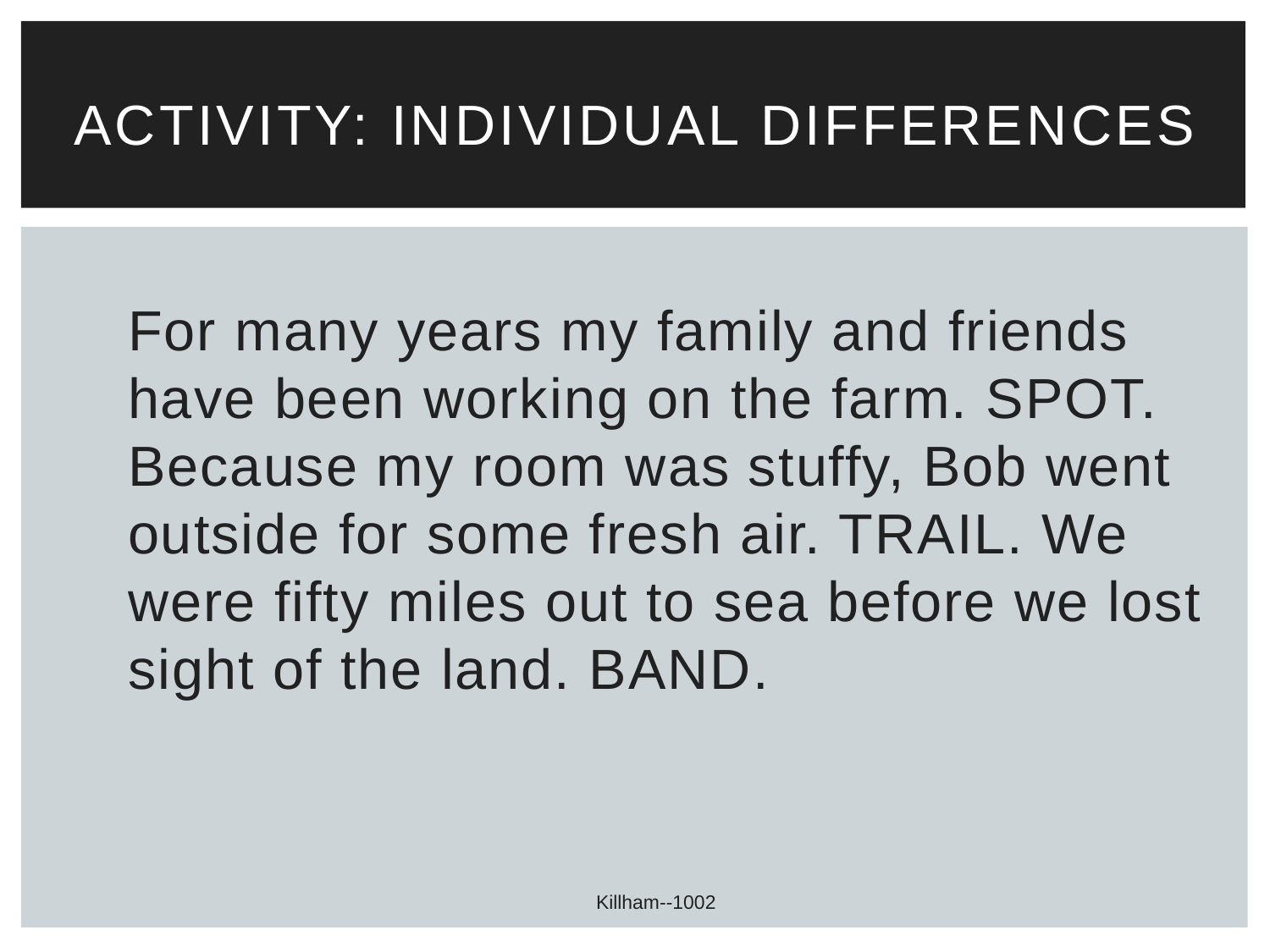

# Activity: Individual Differences

For many years my family and friends have been working on the farm. SPOT. Because my room was stuffy, Bob went outside for some fresh air. TRAIL. We were fifty miles out to sea before we lost sight of the land. BAND.
Killham--1002